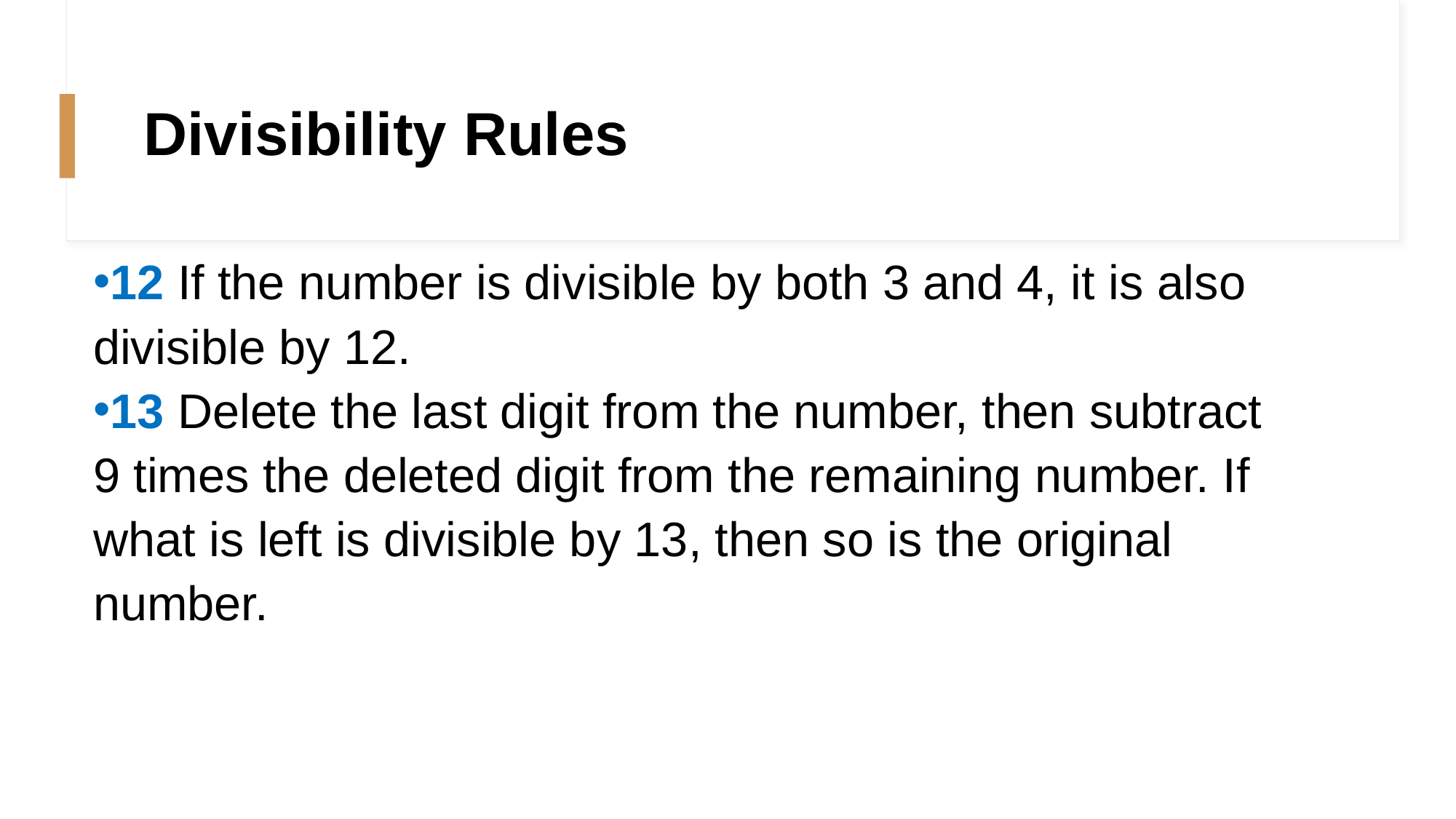

# Divisibility Rules
12 If the number is divisible by both 3 and 4, it is also divisible by 12.
13 Delete the last digit from the number, then subtract 9 times the deleted digit from the remaining number. If what is left is divisible by 13, then so is the original number.